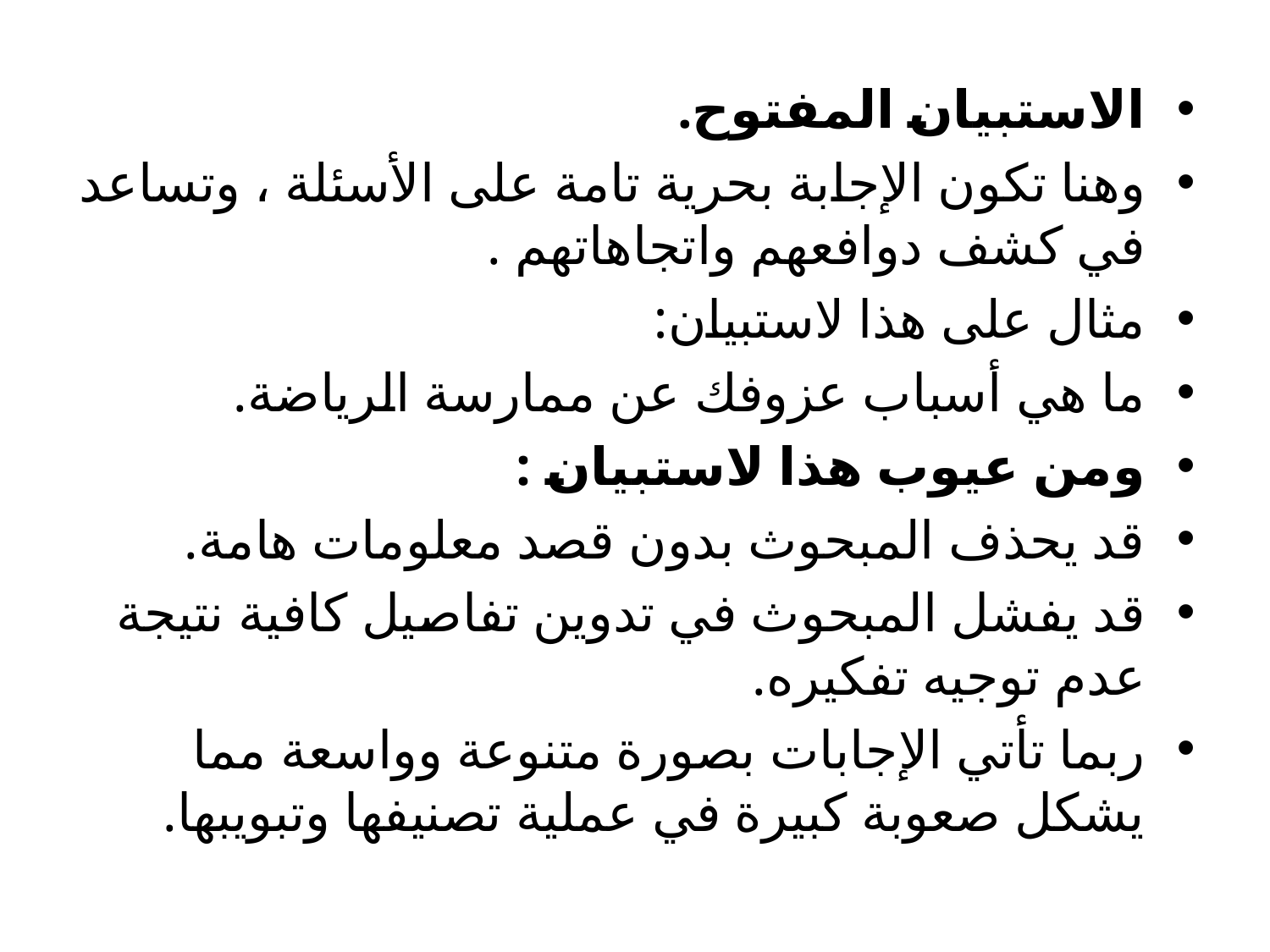

الاستبيان المفتوح.
وهنا تكون الإجابة بحرية تامة على الأسئلة ، وتساعد في كشف دوافعهم واتجاهاتهم .
مثال على هذا لاستبيان:
ما هي أسباب عزوفك عن ممارسة الرياضة.
ومن عيوب هذا لاستبيان :
قد يحذف المبحوث بدون قصد معلومات هامة.
قد يفشل المبحوث في تدوين تفاصيل كافية نتيجة عدم توجيه تفكيره.
ربما تأتي الإجابات بصورة متنوعة وواسعة مما يشكل صعوبة كبيرة في عملية تصنيفها وتبويبها.